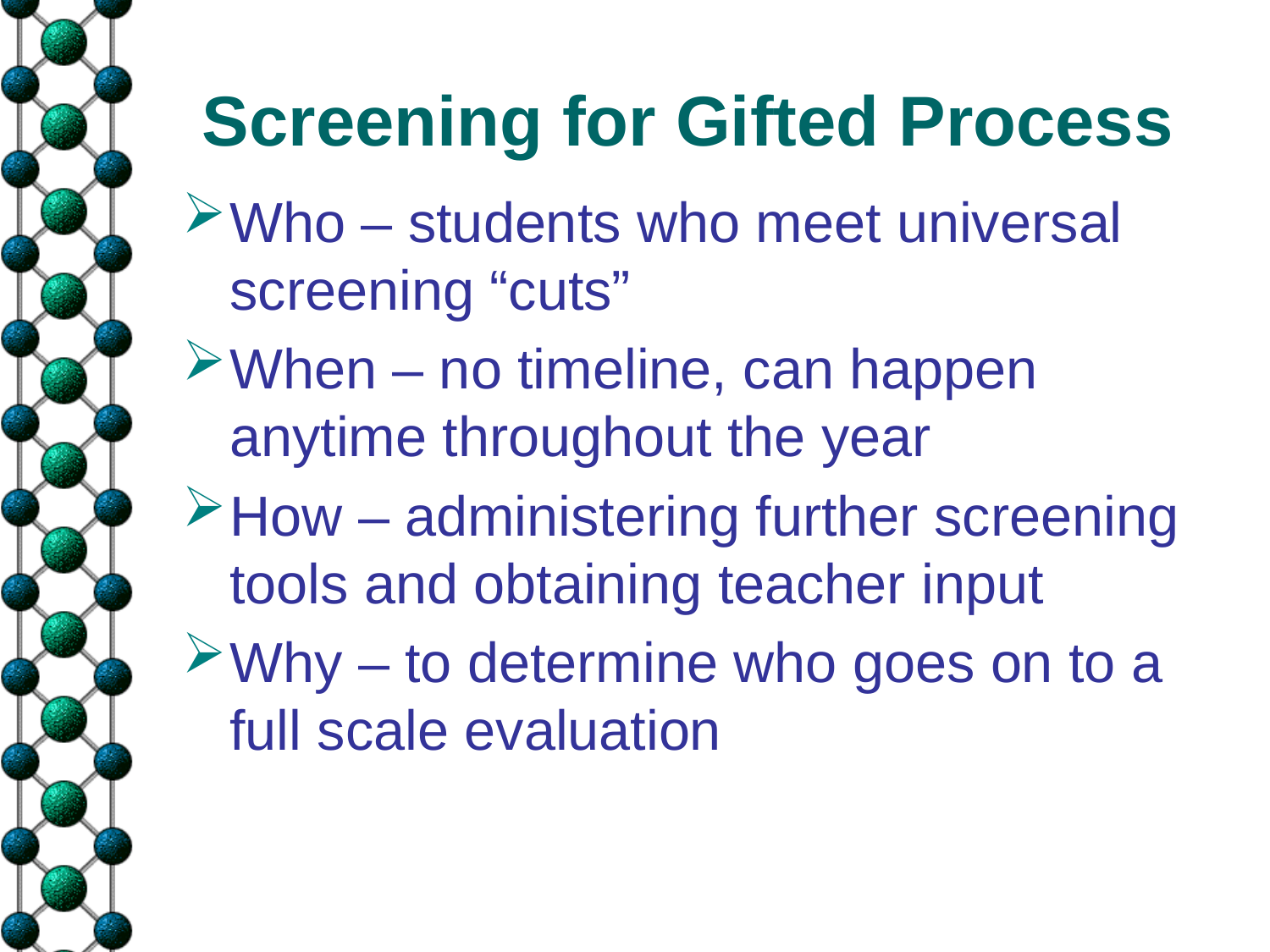

# Screening for Gifted Process
Who – students who meet universal screening “cuts”
When – no timeline, can happen anytime throughout the year
How – administering further screening tools and obtaining teacher input
Why – to determine who goes on to a full scale evaluation